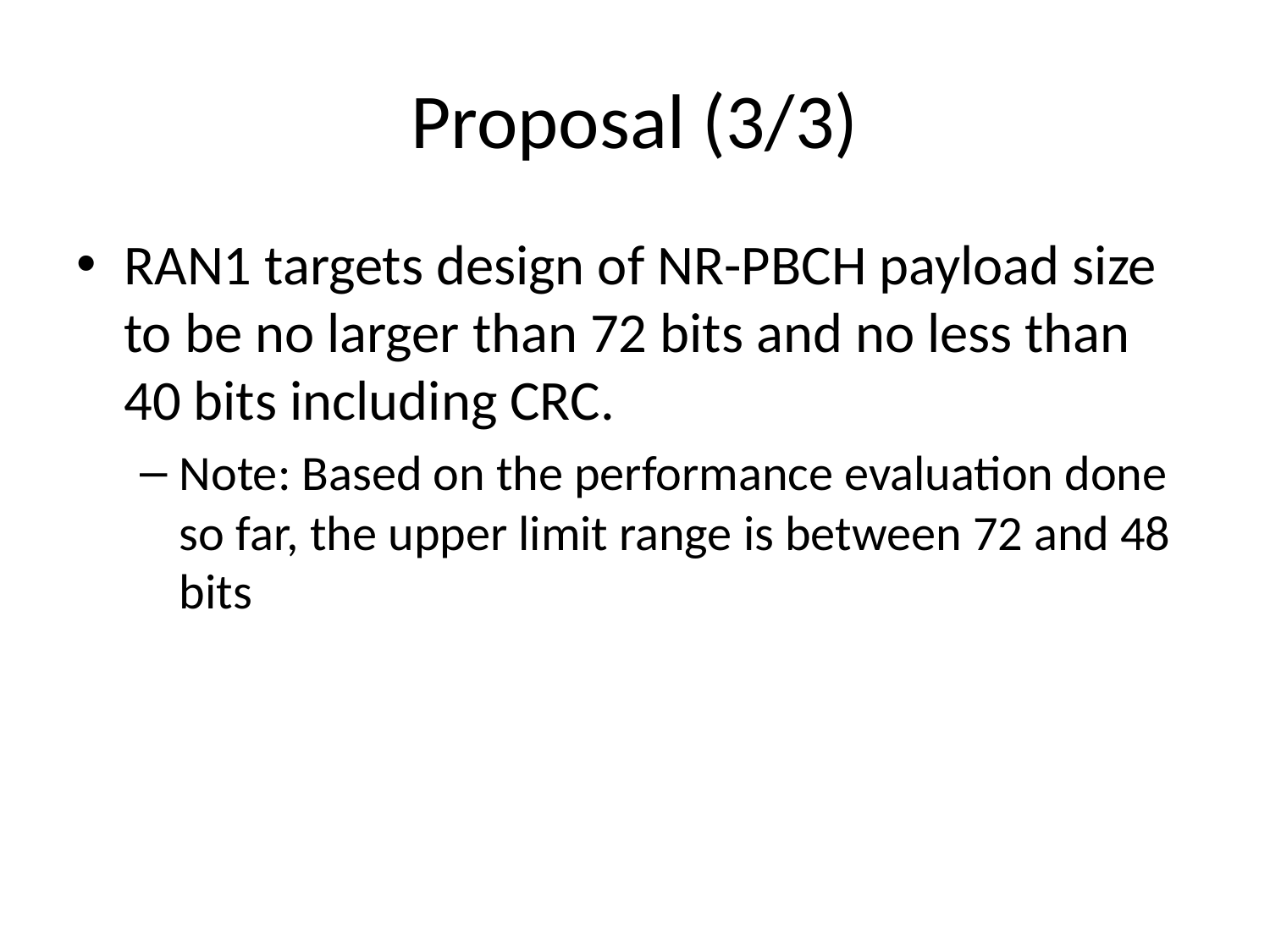

# Proposal (3/3)
RAN1 targets design of NR-PBCH payload size to be no larger than 72 bits and no less than 40 bits including CRC.
Note: Based on the performance evaluation done so far, the upper limit range is between 72 and 48 bits